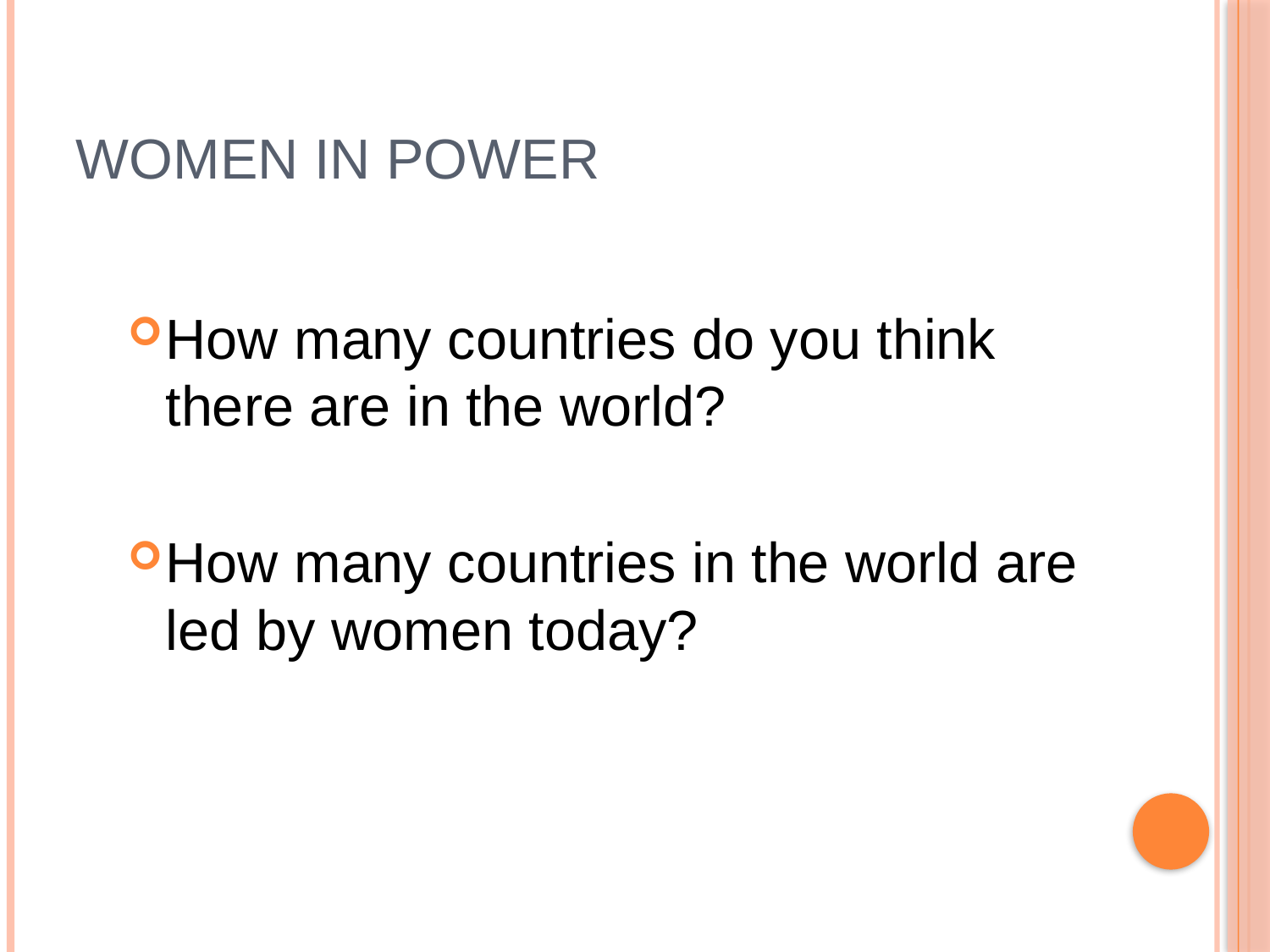

# Women in Power
How many countries do you think there are in the world?

How many countries in the world are led by women today?